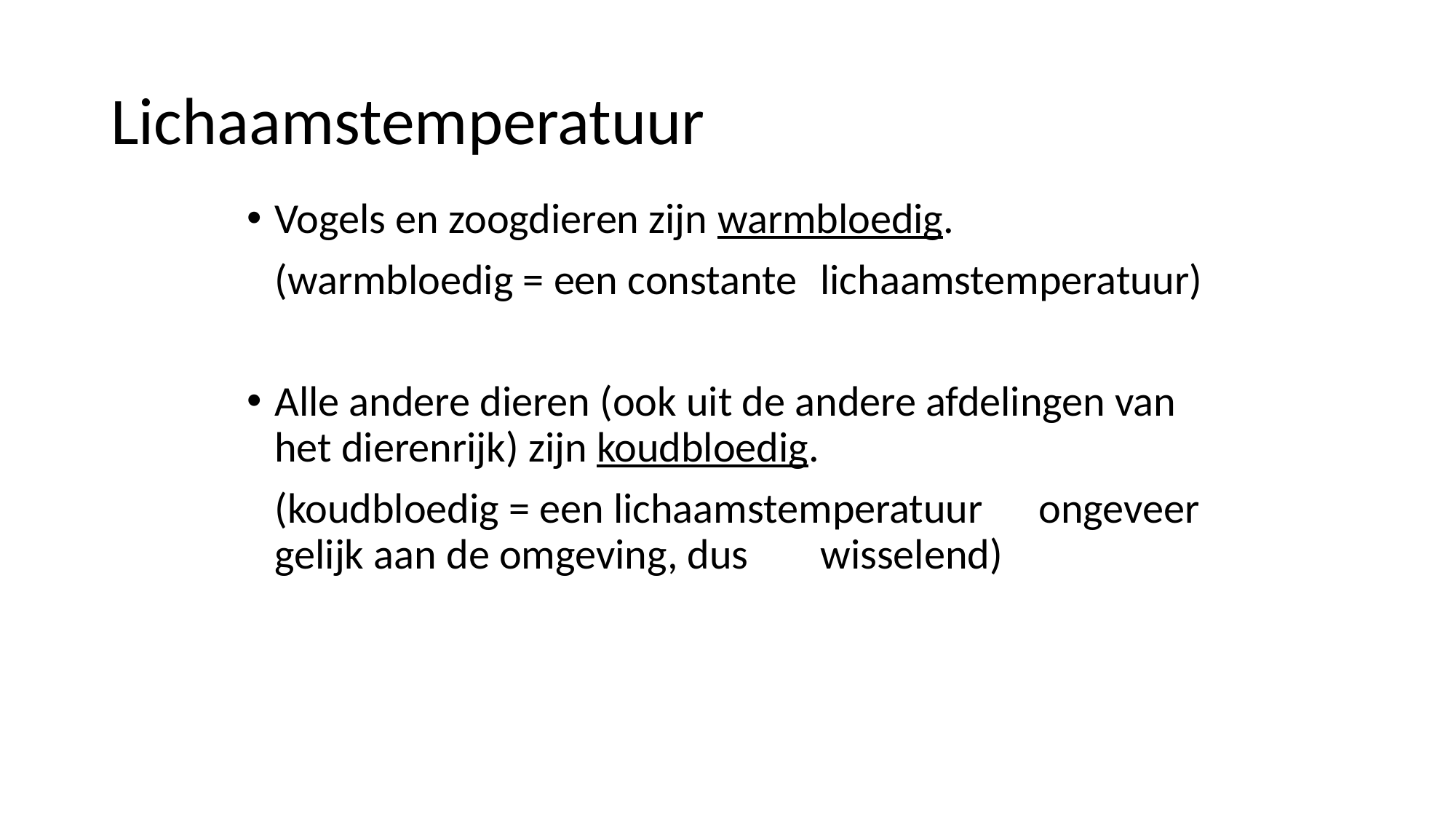

# Lichaamstemperatuur
Vogels en zoogdieren zijn warmbloedig.
	(warmbloedig = een constante 	lichaamstemperatuur)

Alle andere dieren (ook uit de andere afdelingen van het dierenrijk) zijn koudbloedig.
	(koudbloedig = een lichaamstemperatuur 	ongeveer gelijk aan de omgeving, dus 	wisselend)